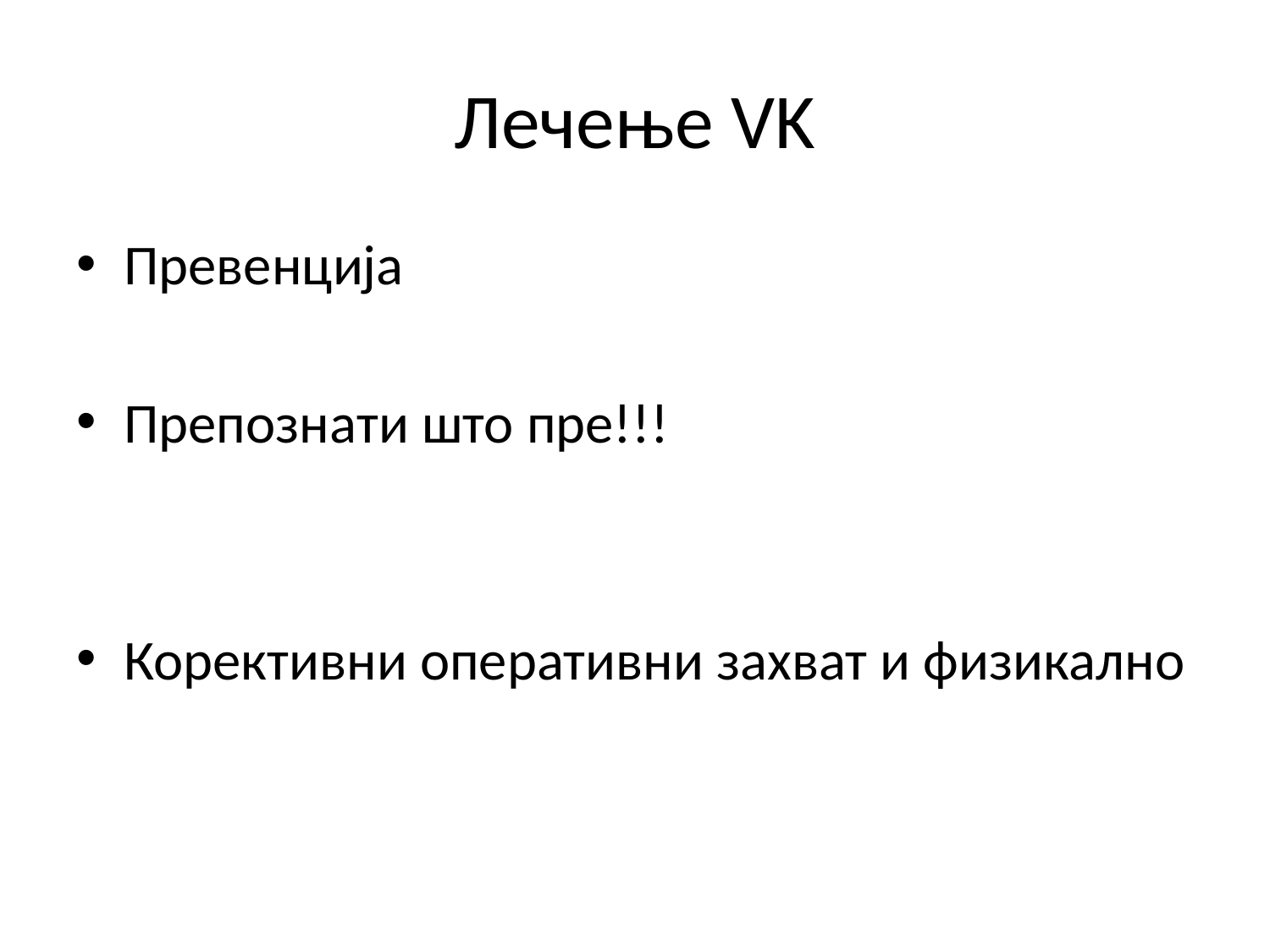

# Лечењe VK
Превенција

Препознати што пре!!!

Корективни оперативни захват и физикално